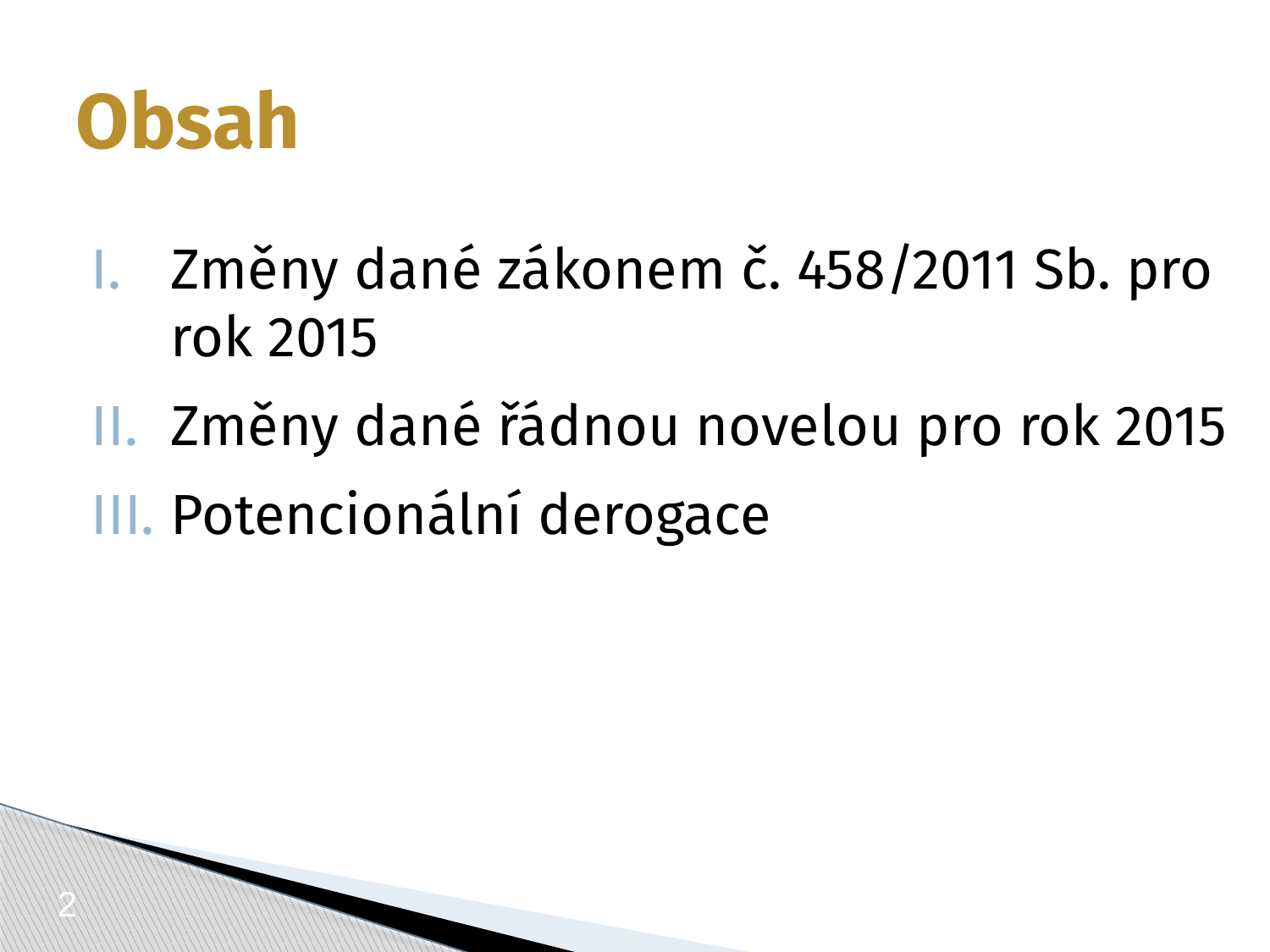

# Obsah
Změny dané zákonem č. 458/2011 Sb. pro rok 2015
Změny dané řádnou novelou pro rok 2015
Potencionální derogace

2